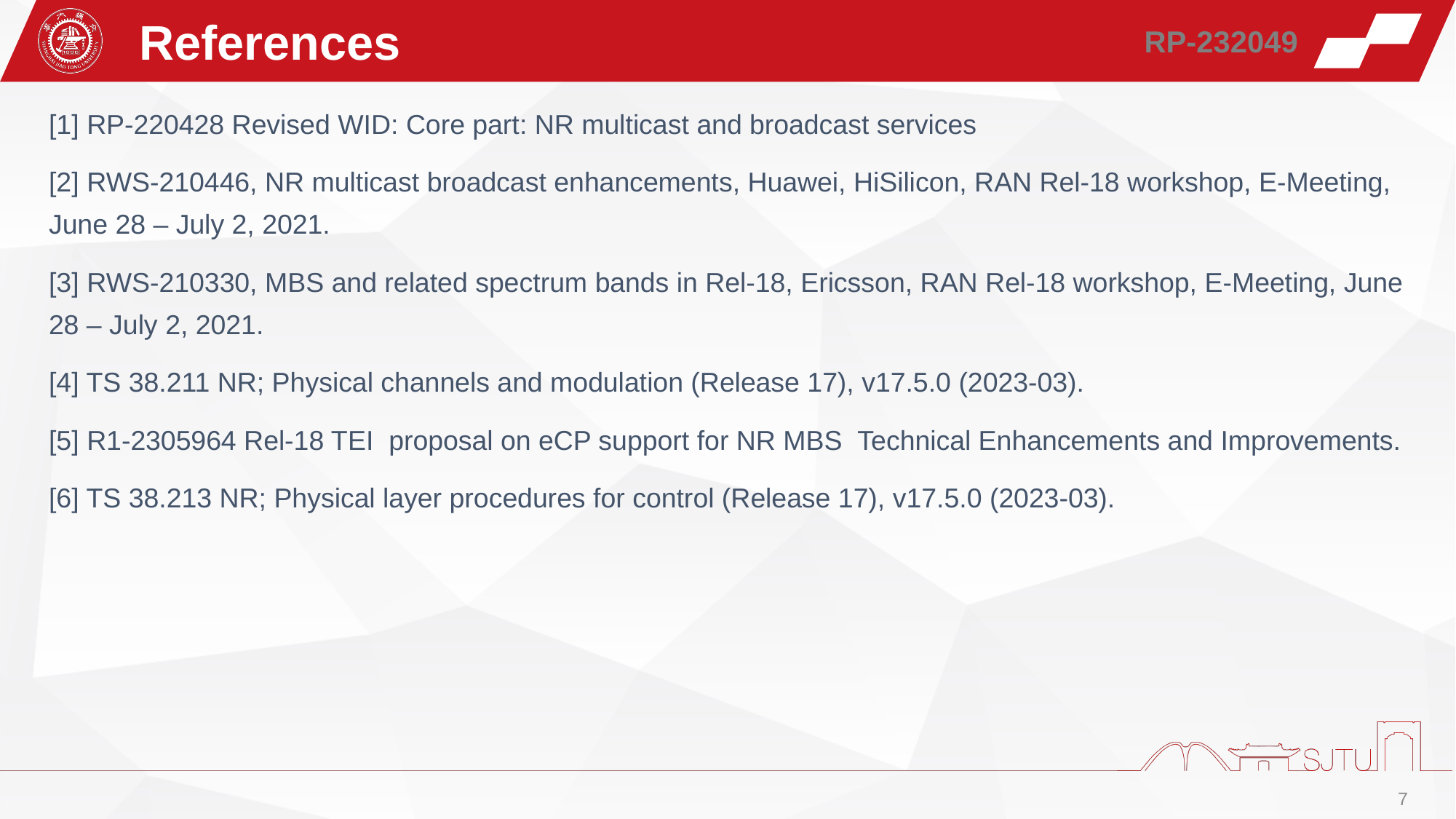

References
RP-232049
[1] RP-220428 Revised WID: Core part: NR multicast and broadcast services
[2] RWS-210446, NR multicast broadcast enhancements, Huawei, HiSilicon, RAN Rel-18 workshop, E-Meeting, June 28 – July 2, 2021.
[3] RWS-210330, MBS and related spectrum bands in Rel-18, Ericsson, RAN Rel-18 workshop, E-Meeting, June 28 – July 2, 2021.
[4] TS 38.211 NR; Physical channels and modulation (Release 17), v17.5.0 (2023-03).
[5] R1-2305964 Rel-18 TEI  proposal on eCP support for NR MBS  Technical Enhancements and Improvements.
[6] TS 38.213 NR; Physical layer procedures for control (Release 17), v17.5.0 (2023-03).

7